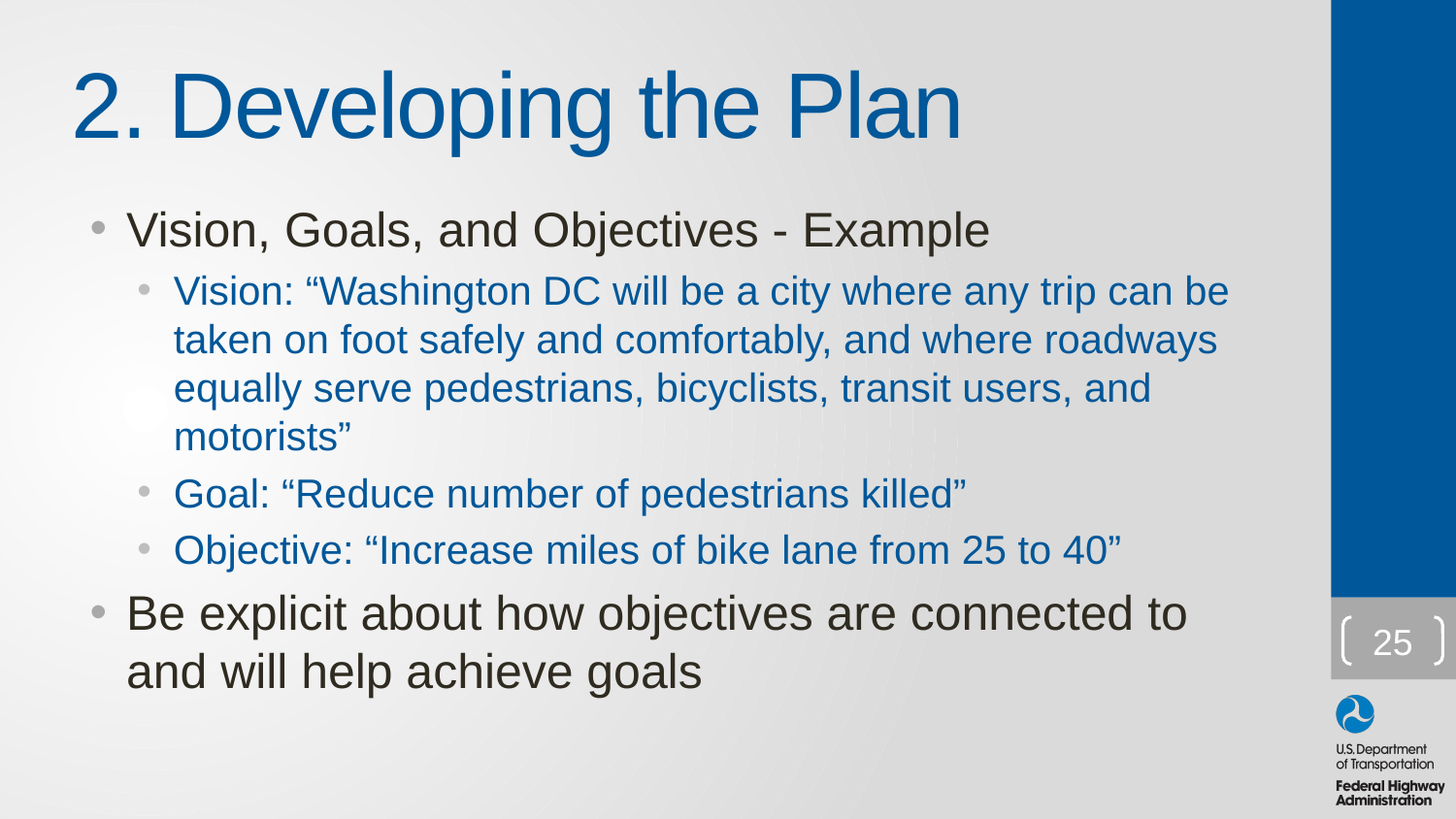

# 2. Developing the Plan
Vision, Goals, and Objectives - Example
Vision: “Washington DC will be a city where any trip can be taken on foot safely and comfortably, and where roadways equally serve pedestrians, bicyclists, transit users, and motorists”
Goal: “Reduce number of pedestrians killed”
Objective: “Increase miles of bike lane from 25 to 40”
Be explicit about how objectives are connected to and will help achieve goals
25